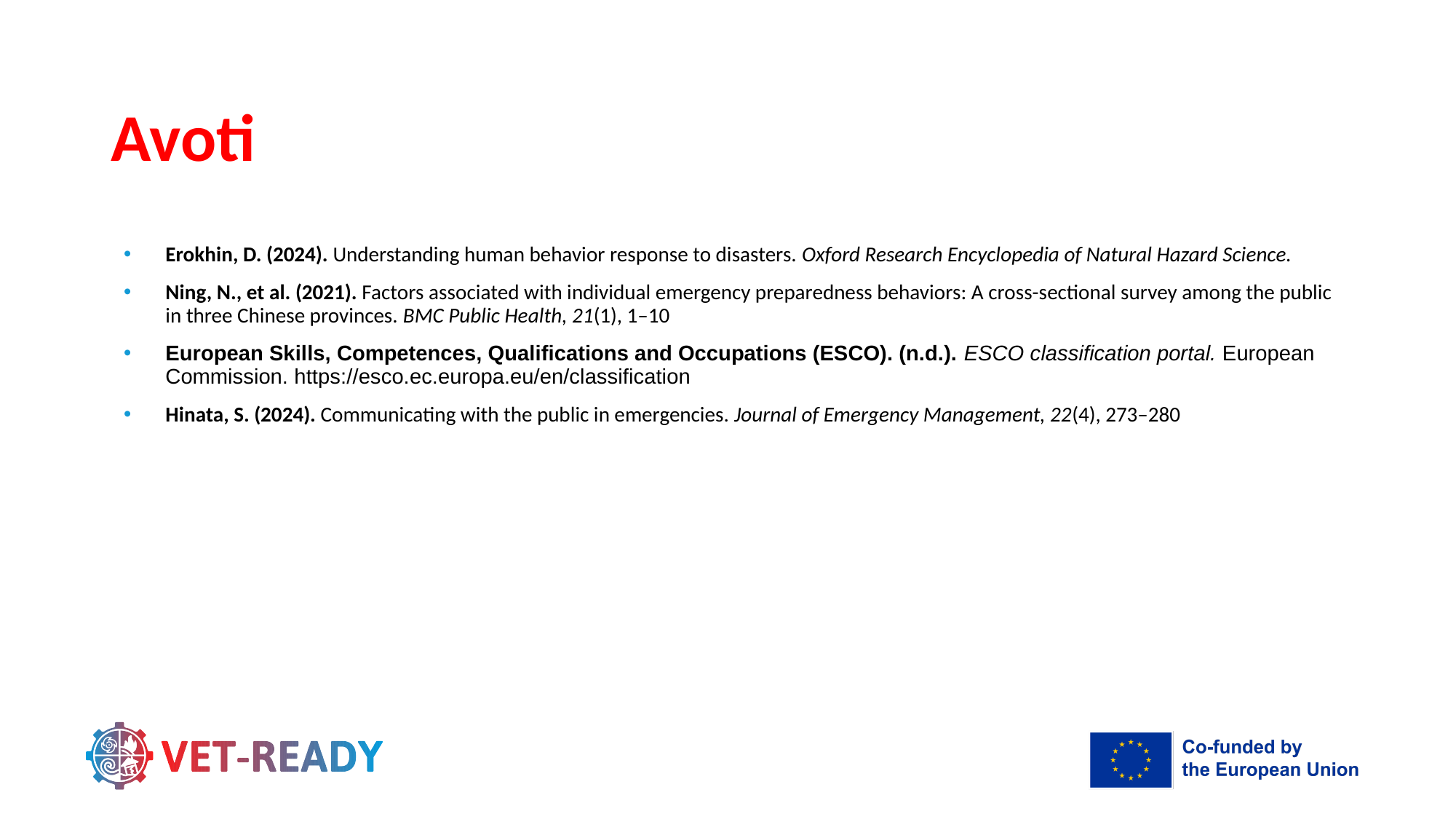

# Avoti
Erokhin, D. (2024). Understanding human behavior response to disasters. Oxford Research Encyclopedia of Natural Hazard Science.
Ning, N., et al. (2021). Factors associated with individual emergency preparedness behaviors: A cross-sectional survey among the public in three Chinese provinces. BMC Public Health, 21(1), 1–10
European Skills, Competences, Qualifications and Occupations (ESCO). (n.d.). ESCO classification portal. European Commission. https://esco.ec.europa.eu/en/classification
Hinata, S. (2024). Communicating with the public in emergencies. Journal of Emergency Management, 22(4), 273–280